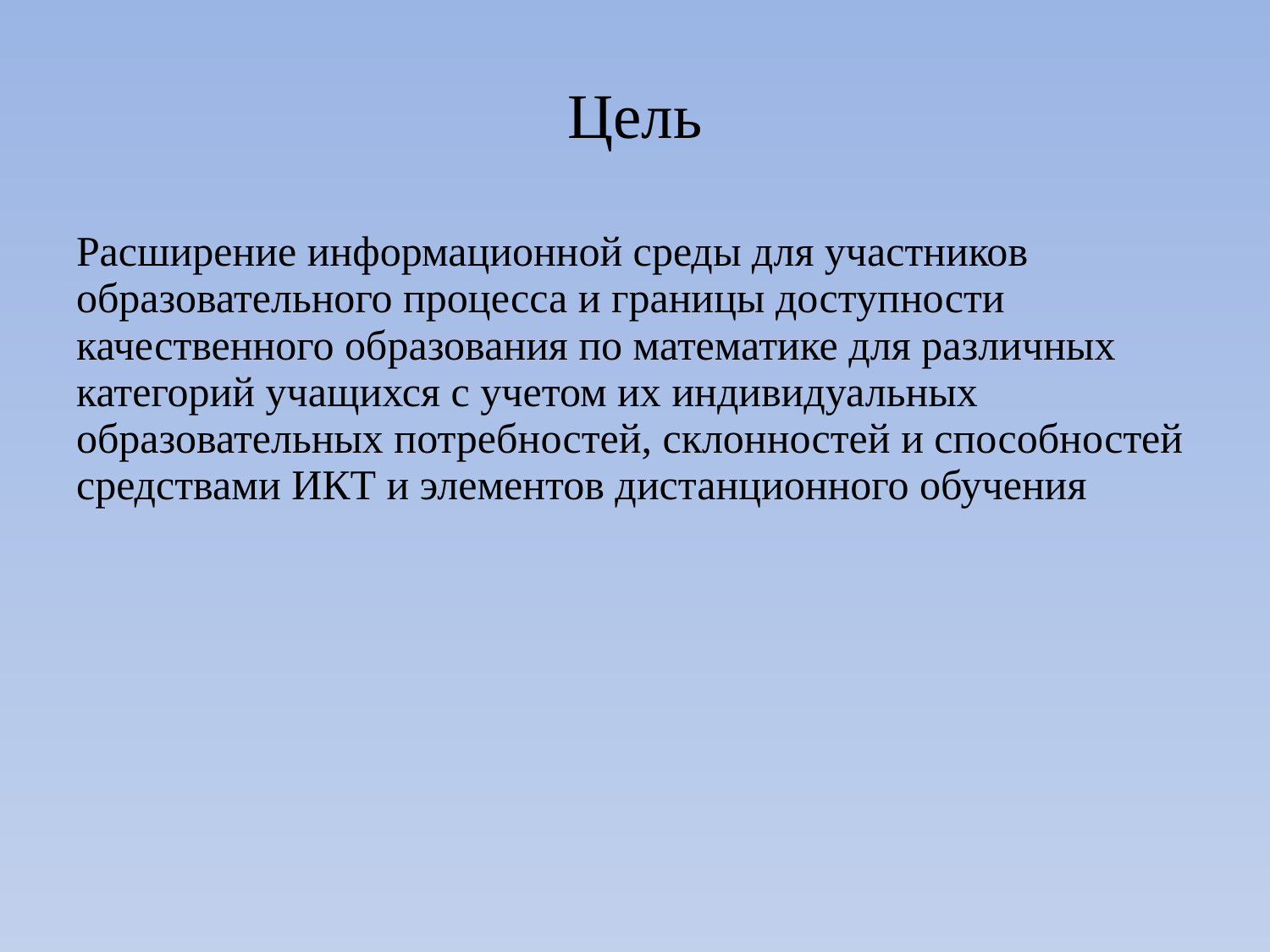

# Цель
Расширение информационной среды для участников образовательного процесса и границы доступности качественного образования по математике для различных категорий учащихся с учетом их индивидуальных образовательных потребностей, склонностей и способностей средствами ИКТ и элементов дистанционного обучения